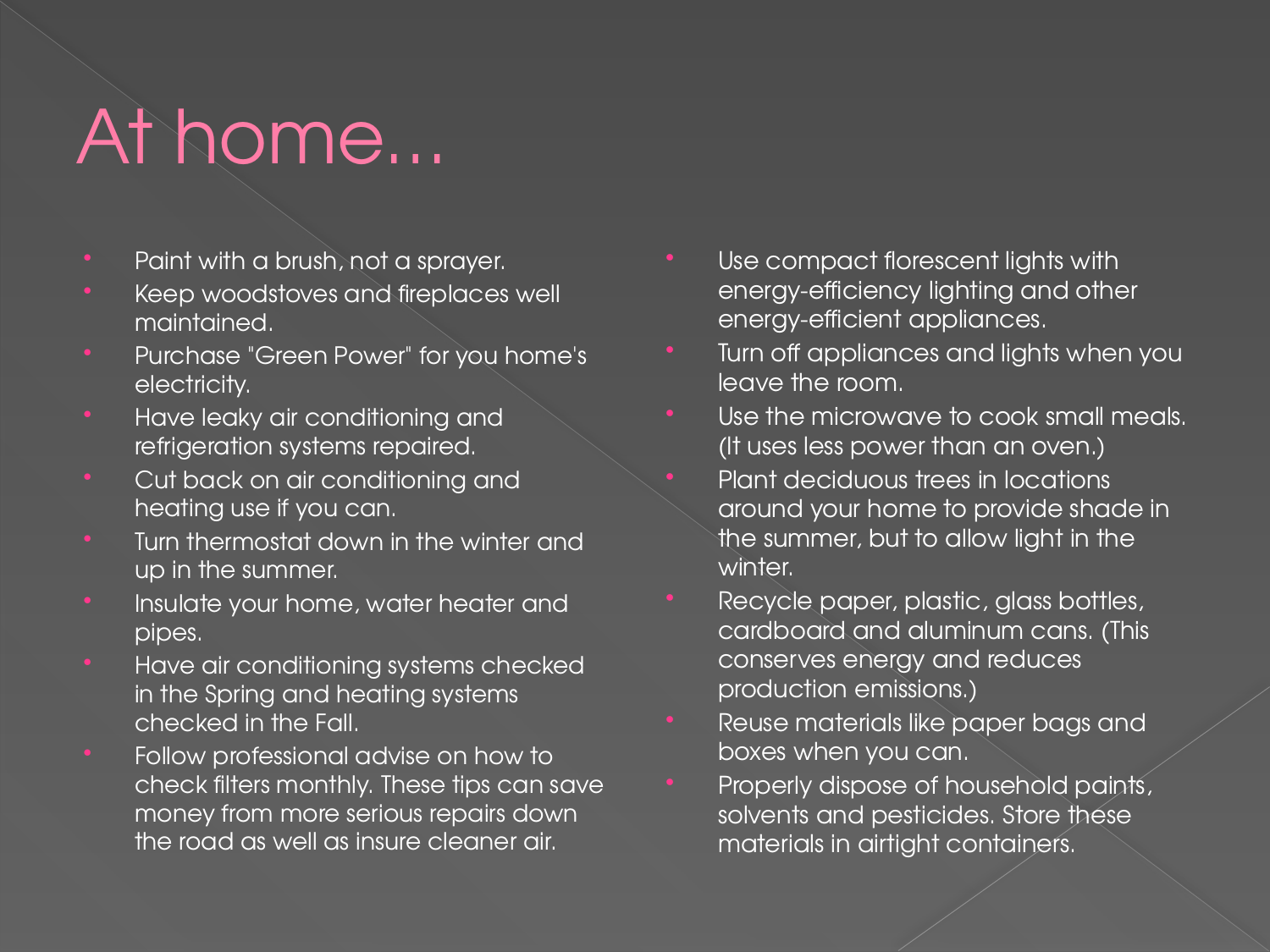

# At home…
Paint with a brush, not a sprayer.
Keep woodstoves and fireplaces well maintained.
Purchase "Green Power" for you home's electricity.
Have leaky air conditioning and refrigeration systems repaired.
Cut back on air conditioning and heating use if you can.
Turn thermostat down in the winter and up in the summer.
Insulate your home, water heater and pipes.
Have air conditioning systems checked in the Spring and heating systems checked in the Fall.
Follow professional advise on how to check filters monthly. These tips can save money from more serious repairs down the road as well as insure cleaner air.

Use compact florescent lights with energy-efficiency lighting and other energy-efficient appliances.
Turn off appliances and lights when you leave the room.
Use the microwave to cook small meals. (It uses less power than an oven.)
Plant deciduous trees in locations around your home to provide shade in the summer, but to allow light in the winter.
Recycle paper, plastic, glass bottles, cardboard and aluminum cans. (This conserves energy and reduces production emissions.)
Reuse materials like paper bags and boxes when you can.
Properly dispose of household paints, solvents and pesticides. Store these materials in airtight containers.